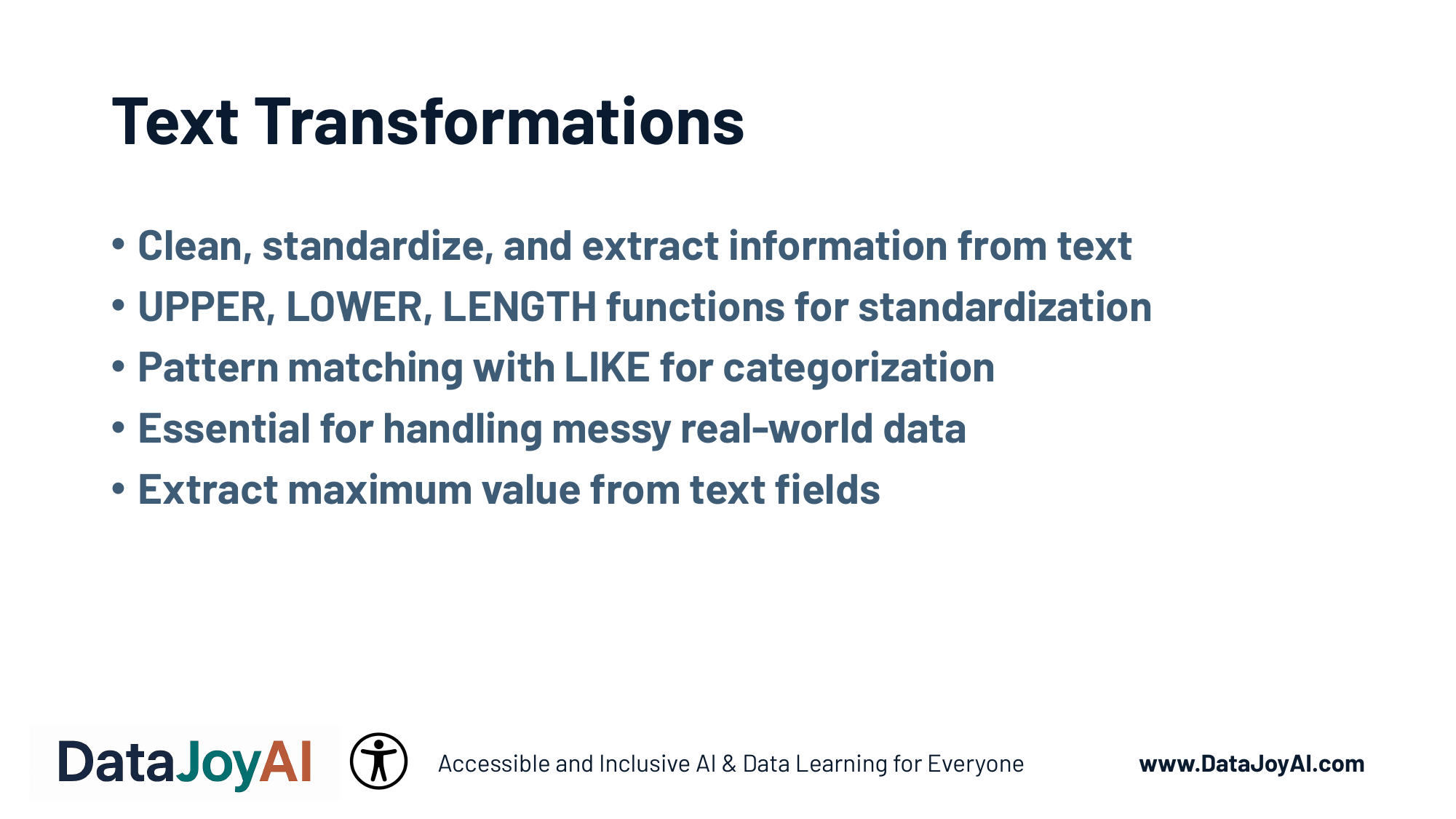

# Text Transformations
Clean, standardize, and extract information from text
UPPER, LOWER, LENGTH functions for standardization
Pattern matching with LIKE for categorization
Essential for handling messy real-world data
Extract maximum value from text fields